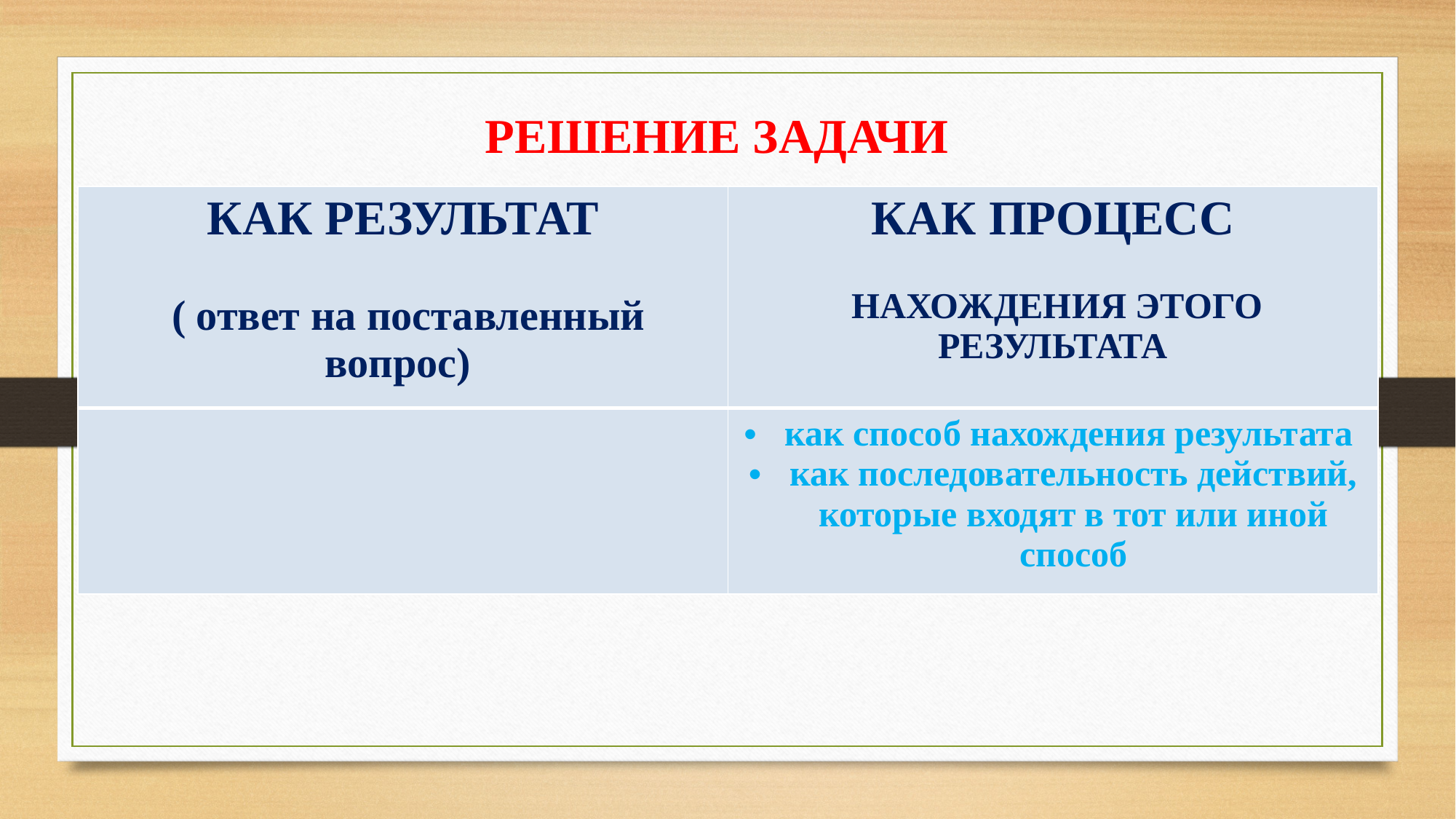

РЕШЕНИЕ ЗАДАЧИ

| КАК РЕЗУЛЬТАТ ( ответ на поставленный вопрос) | КАК ПРОЦЕСС НАХОЖДЕНИЯ ЭТОГО РЕЗУЛЬТАТА |
| --- | --- |
|  | как способ нахождения результата как последовательность действий, которые входят в тот или иной способ |